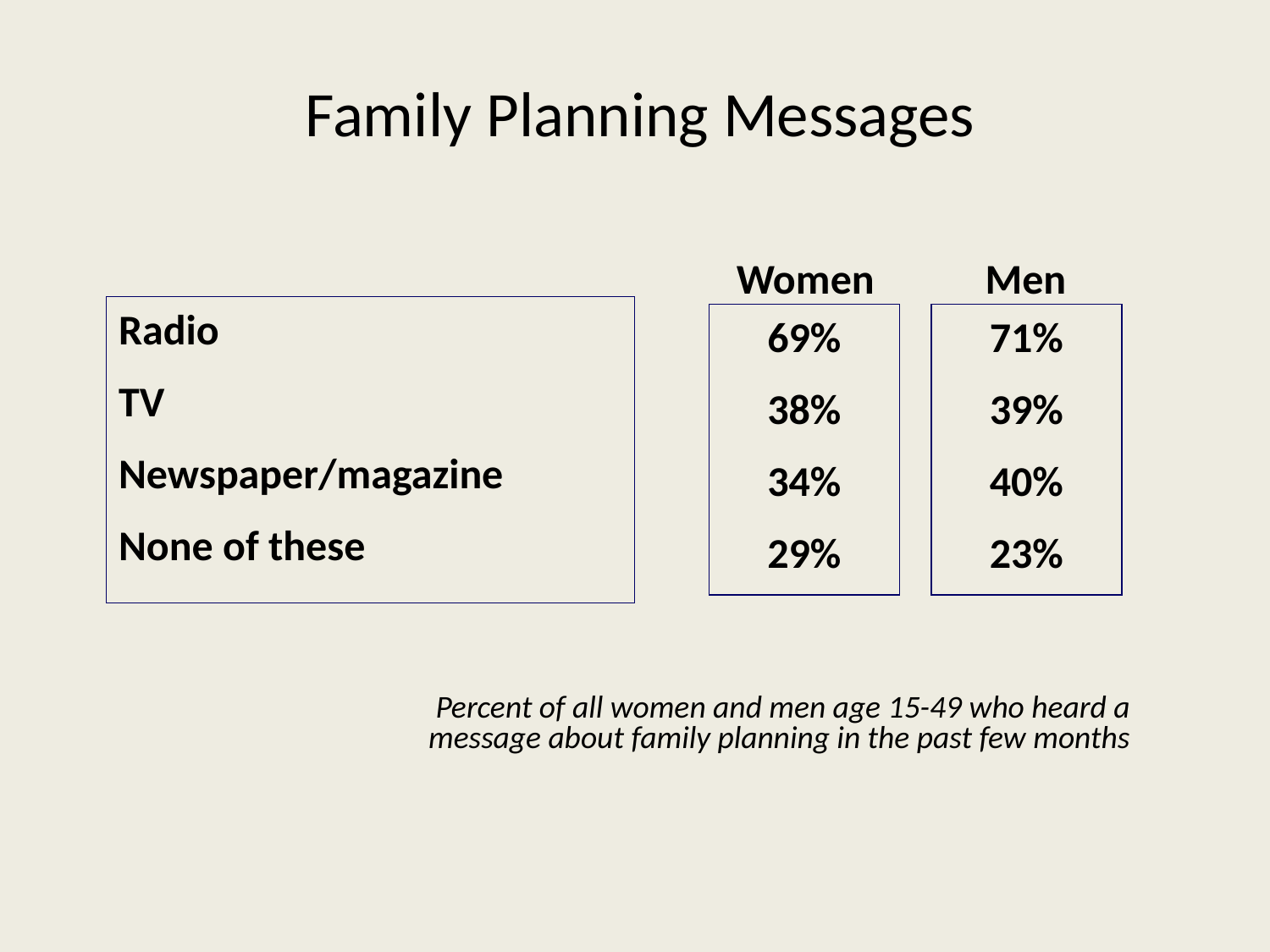

# Family Planning Messages
Women
Men
Radio
TV
Newspaper/magazine
None of these
69%
38%
34%
29%
71%
39%
40%
23%
Percent of all women and men age 15-49 who heard a message about family planning in the past few months